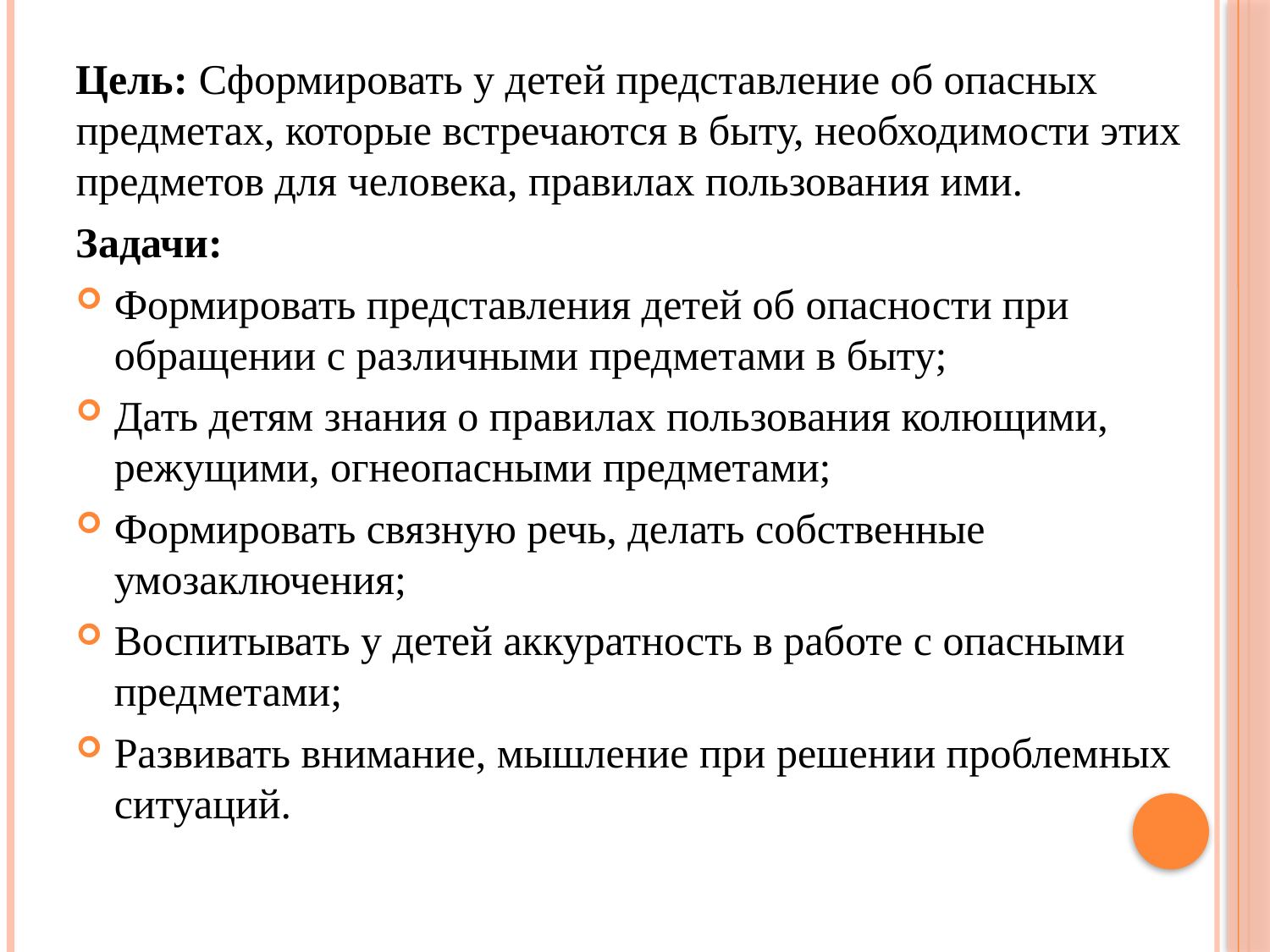

Цель: Сформировать у детей представление об опасных предметах, которые встречаются в быту, необходимости этих предметов для человека, правилах пользования ими.
Задачи:
Формировать представления детей об опасности при обращении с различными предметами в быту;
Дать детям знания о правилах пользования колющими, режущими, огнеопасными предметами;
Формировать связную речь, делать собственные умозаключения;
Воспитывать у детей аккуратность в работе с опасными предметами;
Развивать внимание, мышление при решении проблемных ситуаций.